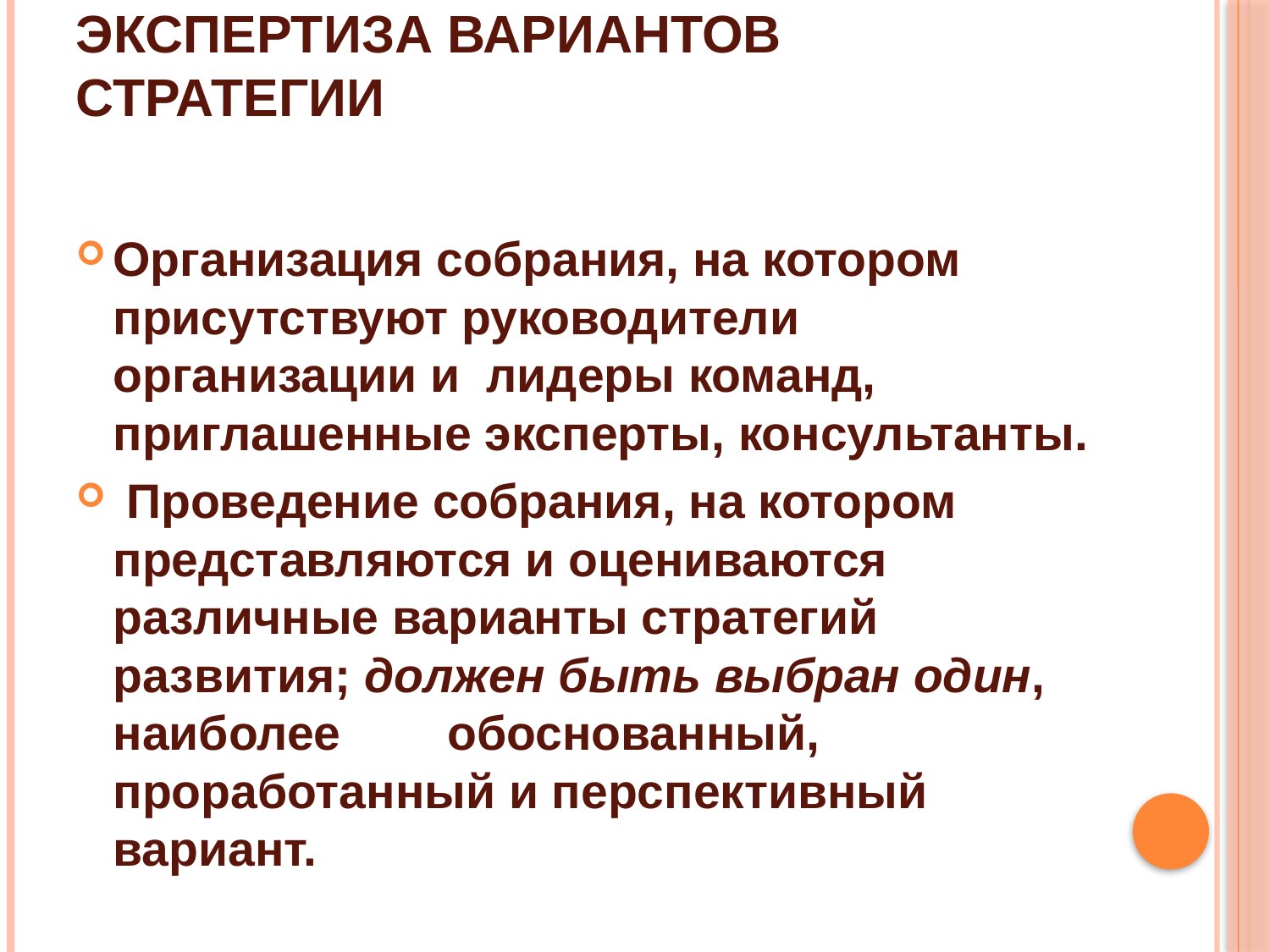

# Экспертиза вариантов стратегии
Организация собрания, на котором присутствуют руководители организации и  лидеры команд, приглашенные эксперты, консультанты.
 Проведение собрания, на котором представляются и оцениваются различные варианты стратегий развития; должен быть выбран один, наиболее        обоснованный, проработанный и перспективный вариант.